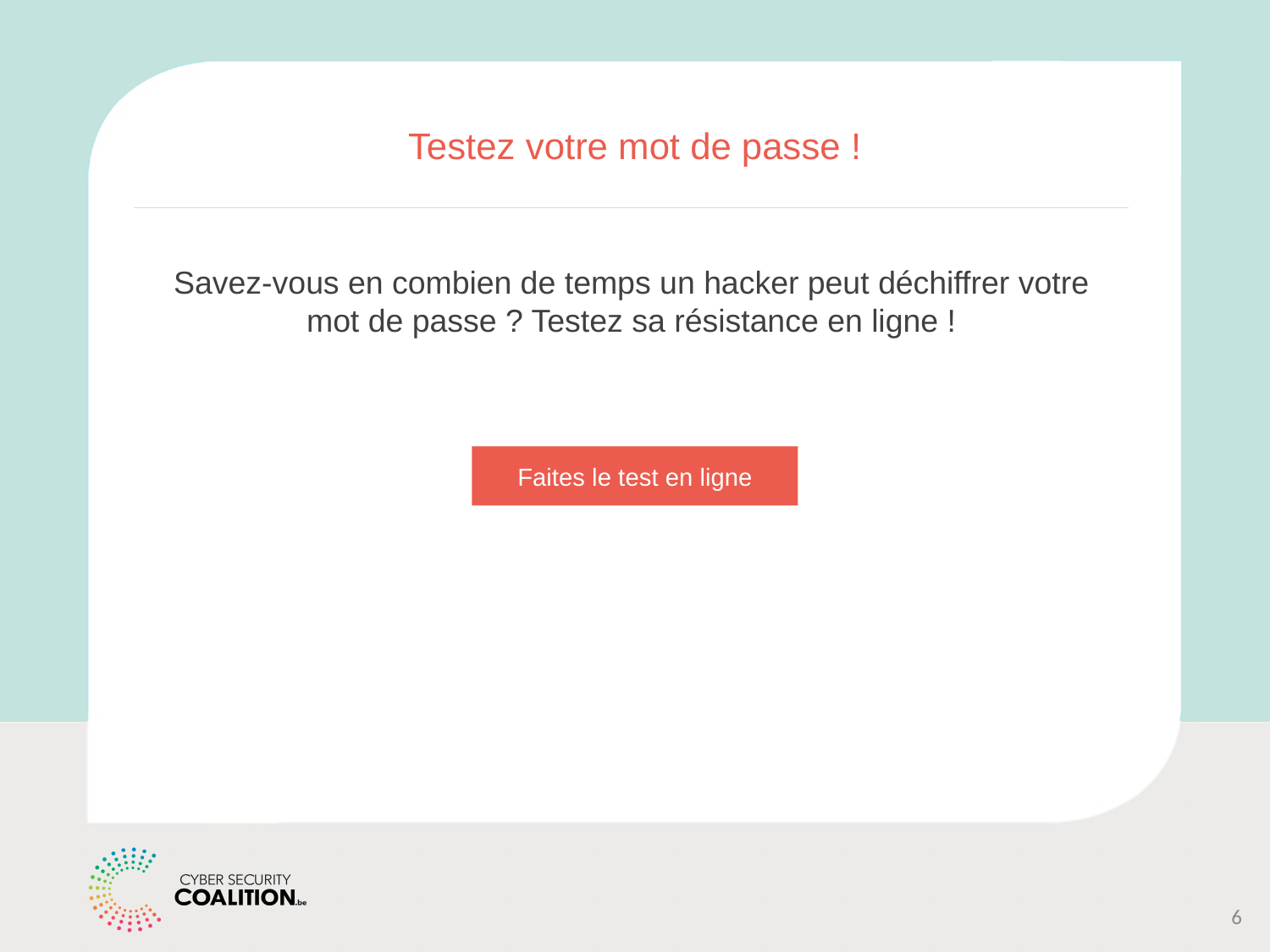

# Testez votre mot de passe !
Savez-vous en combien de temps un hacker peut déchiffrer votre mot de passe ? Testez sa résistance en ligne !
Faites le test en ligne
6